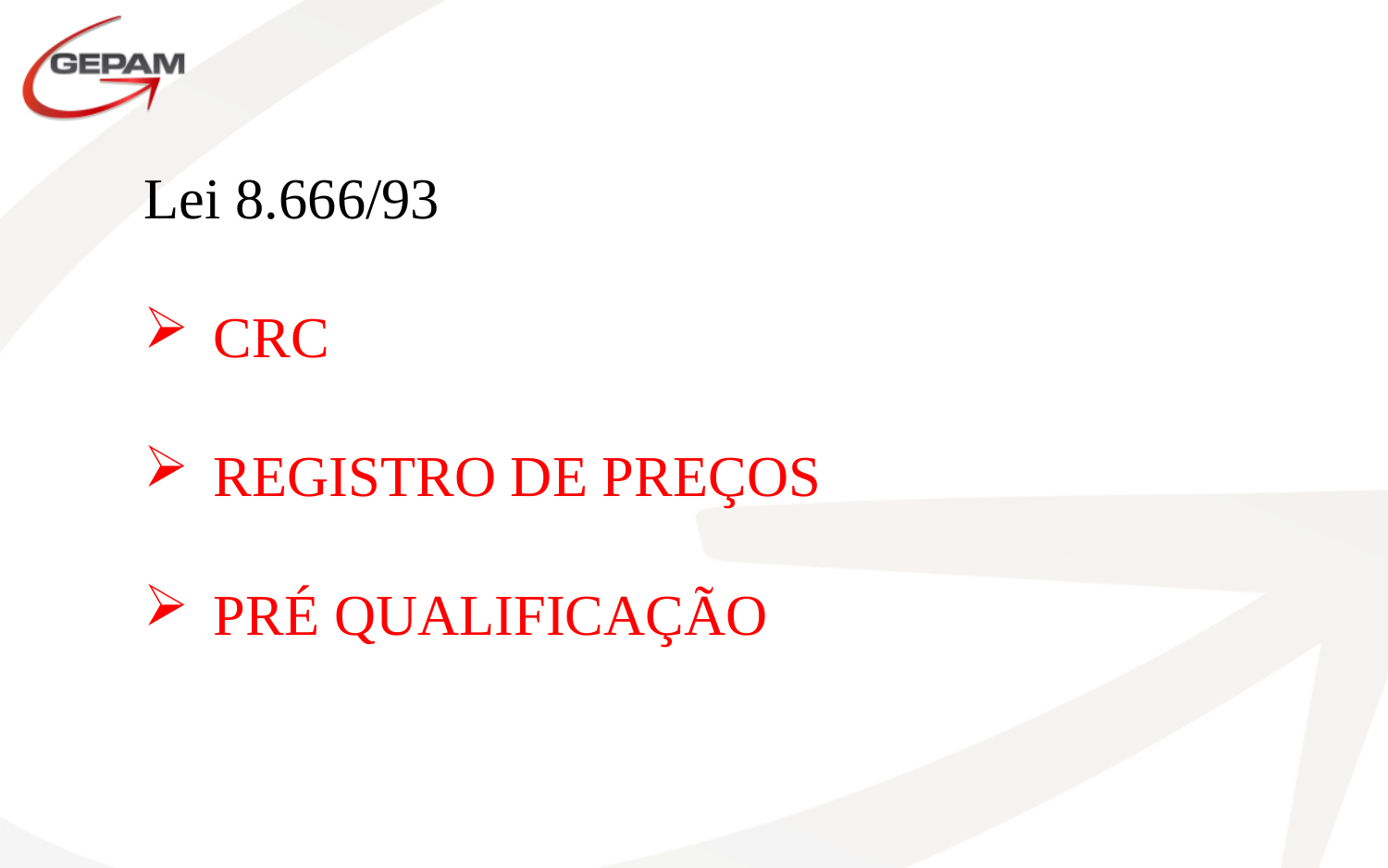

Lei 8.666/93

CRC

REGISTRO DE PREÇOS

PRÉ QUALIFICAÇÃO